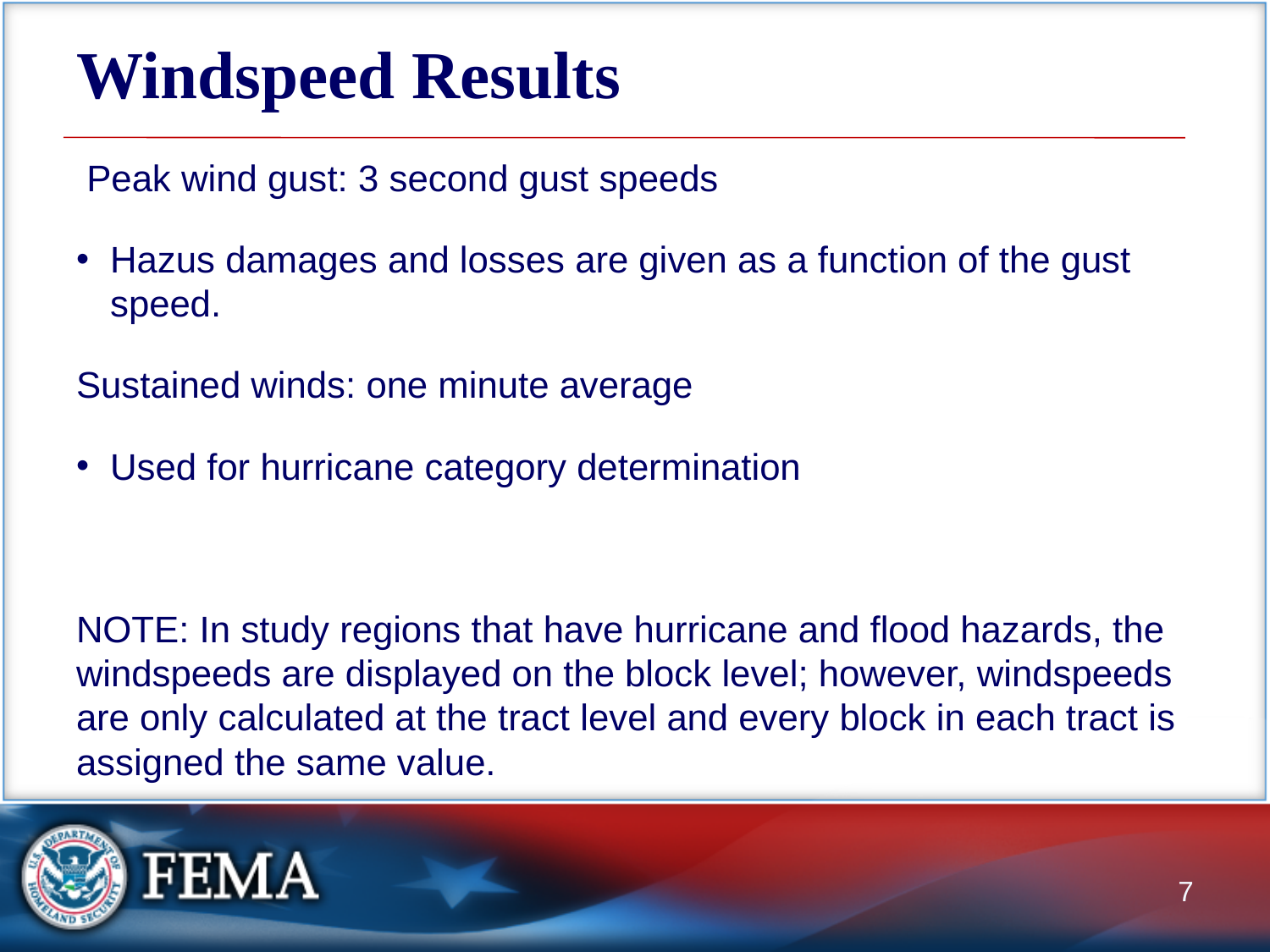

# Windspeed Results
 Peak wind gust: 3 second gust speeds
Hazus damages and losses are given as a function of the gust speed.
Sustained winds: one minute average
Used for hurricane category determination

NOTE: In study regions that have hurricane and flood hazards, the windspeeds are displayed on the block level; however, windspeeds are only calculated at the tract level and every block in each tract is assigned the same value.
7